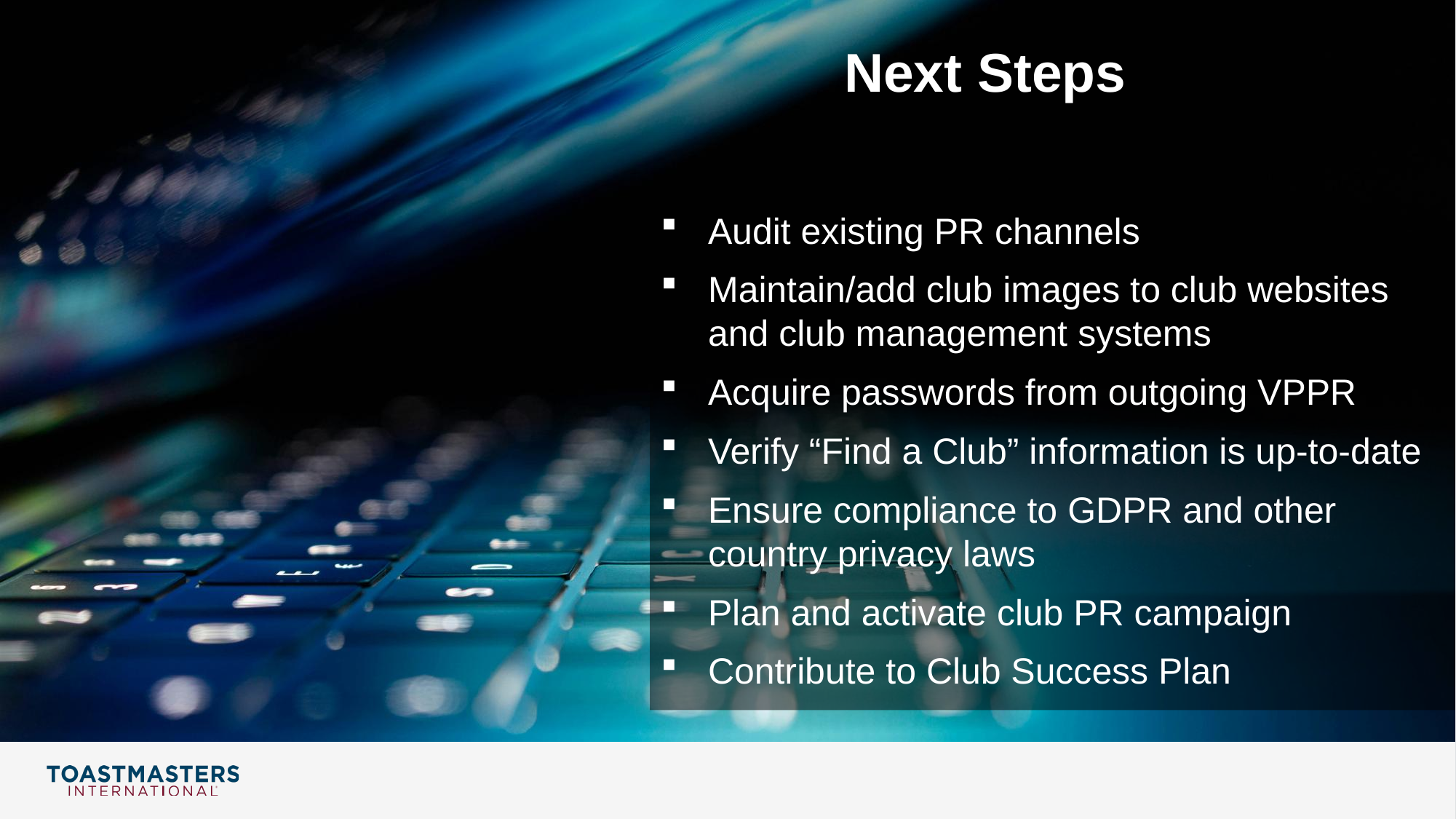

# Next Steps
Audit existing PR channels
Maintain/add club images to club websites and club management systems
Acquire passwords from outgoing VPPR
Verify “Find a Club” information is up-to-date
Ensure compliance to GDPR and other country privacy laws
Plan and activate club PR campaign
Contribute to Club Success Plan